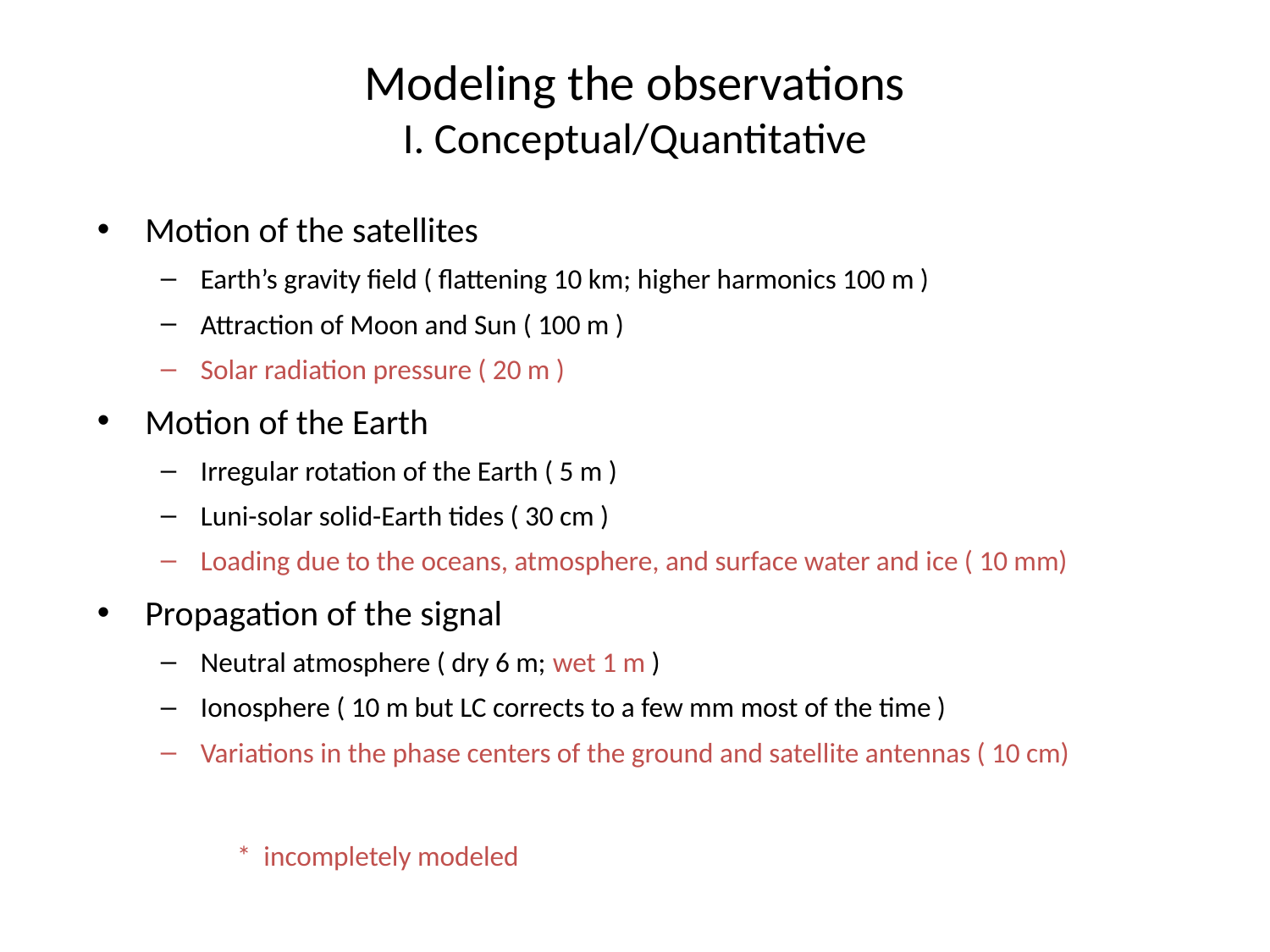

# Modeling the observations I. Conceptual/Quantitative
Motion of the satellites
Earth’s gravity field ( flattening 10 km; higher harmonics 100 m )
Attraction of Moon and Sun ( 100 m )
Solar radiation pressure ( 20 m )
Motion of the Earth
Irregular rotation of the Earth ( 5 m )
Luni-solar solid-Earth tides ( 30 cm )
Loading due to the oceans, atmosphere, and surface water and ice ( 10 mm)
Propagation of the signal
Neutral atmosphere ( dry 6 m; wet 1 m )
Ionosphere ( 10 m but LC corrects to a few mm most of the time )
Variations in the phase centers of the ground and satellite antennas ( 10 cm)

            *  incompletely modeled